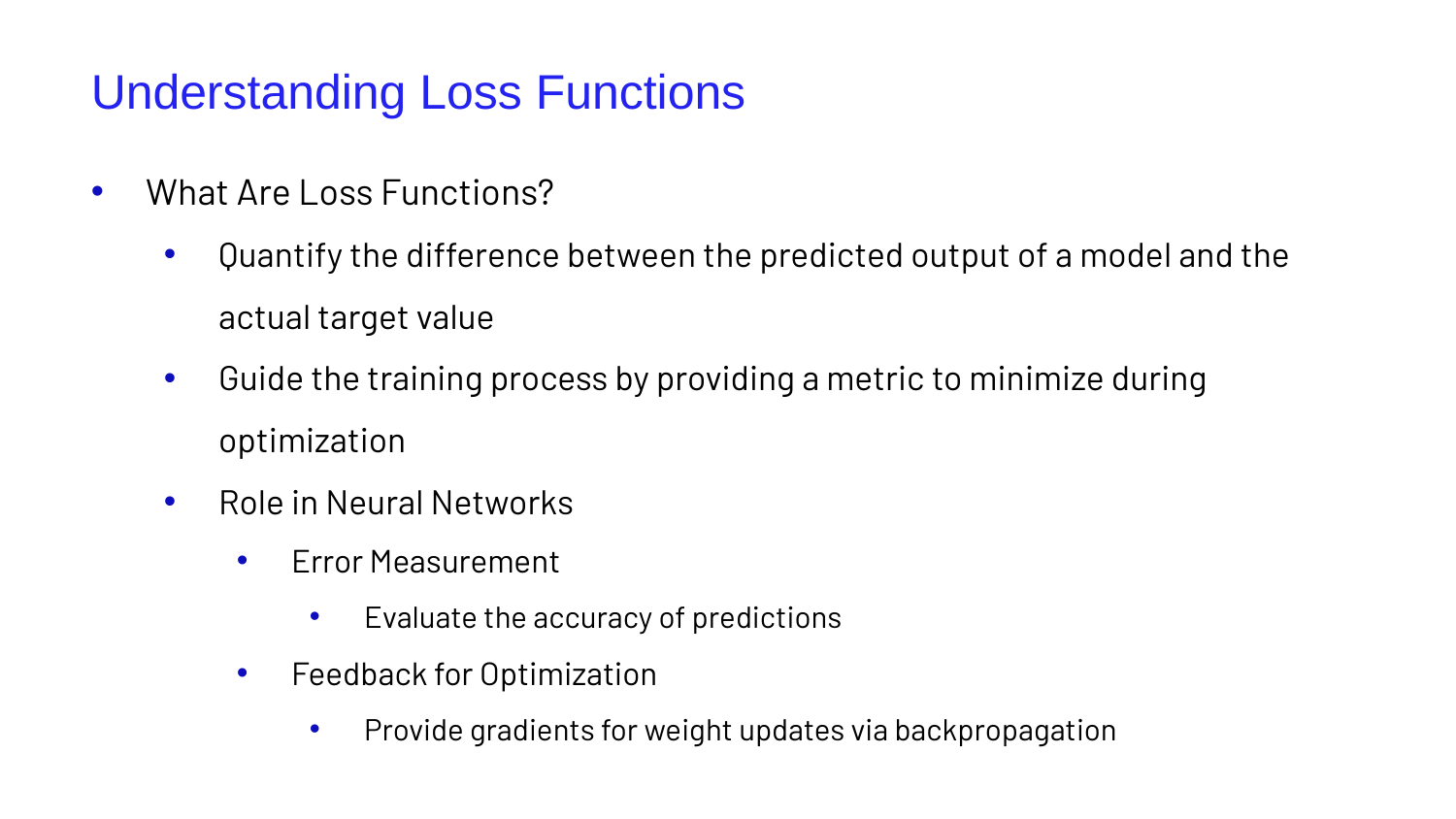

Understanding Loss Functions
What Are Loss Functions?
Quantify the difference between the predicted output of a model and the actual target value
Guide the training process by providing a metric to minimize during optimization
Role in Neural Networks
Error Measurement
Evaluate the accuracy of predictions
Feedback for Optimization
Provide gradients for weight updates via backpropagation